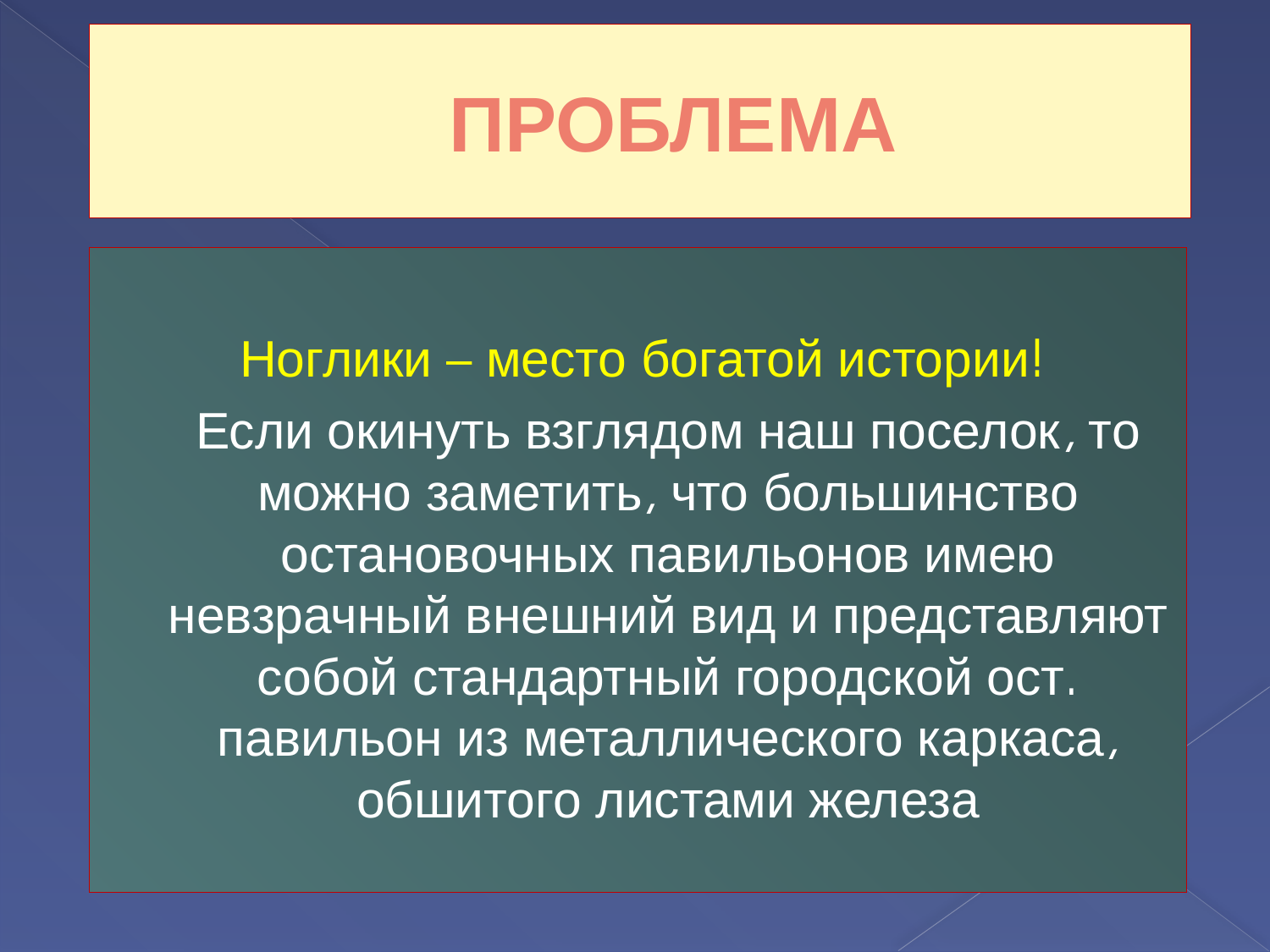

# ПРОБЛЕМА

Ноглики – место богатой истории!
		Если окинуть взглядом наш поселок, то можно заметить, что большинство остановочных павильонов имею невзрачный внешний вид и представляют собой стандартный городской ост. павильон из металлического каркаса, обшитого листами железа